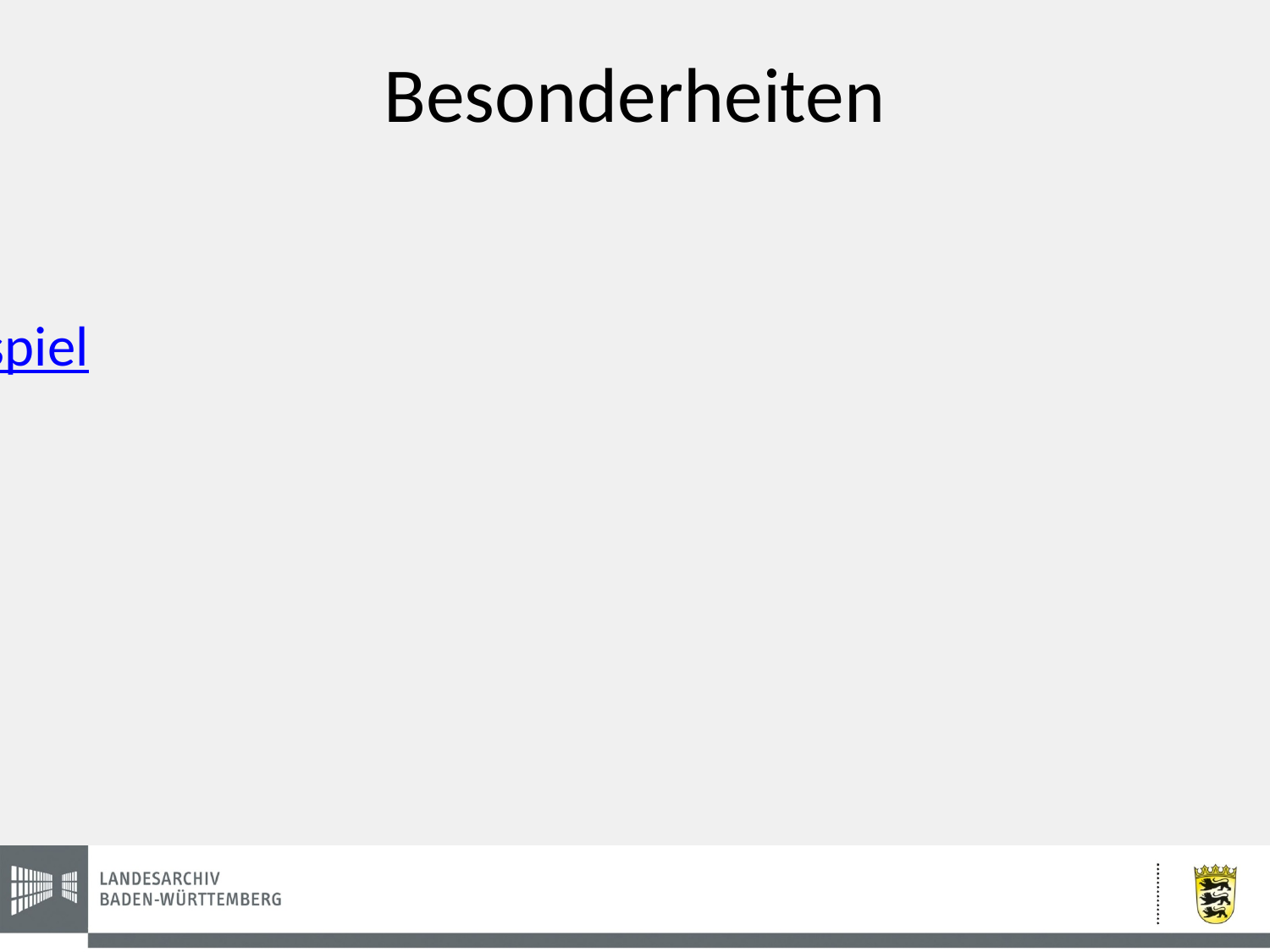

# Besonderheiten
Hierarchische Strukturierung der Daten
Chance, aber auch Gefahr durch Vererbung von Information
-> Berücksichtigung der Verzeichnungsstufe

Beispiel